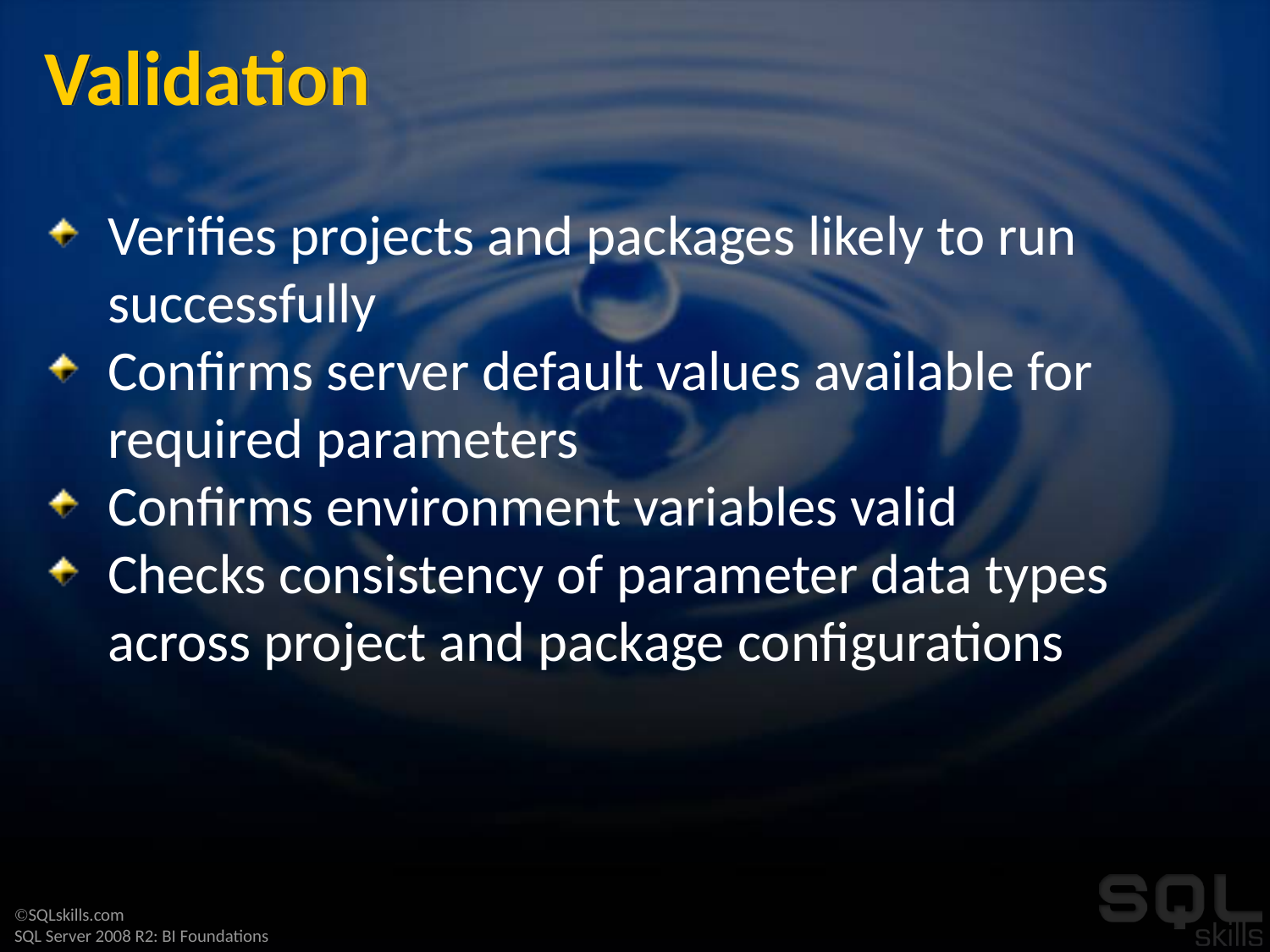

# Validation
Verifies projects and packages likely to run successfully
Confirms server default values available for required parameters
Confirms environment variables valid
Checks consistency of parameter data types across project and package configurations